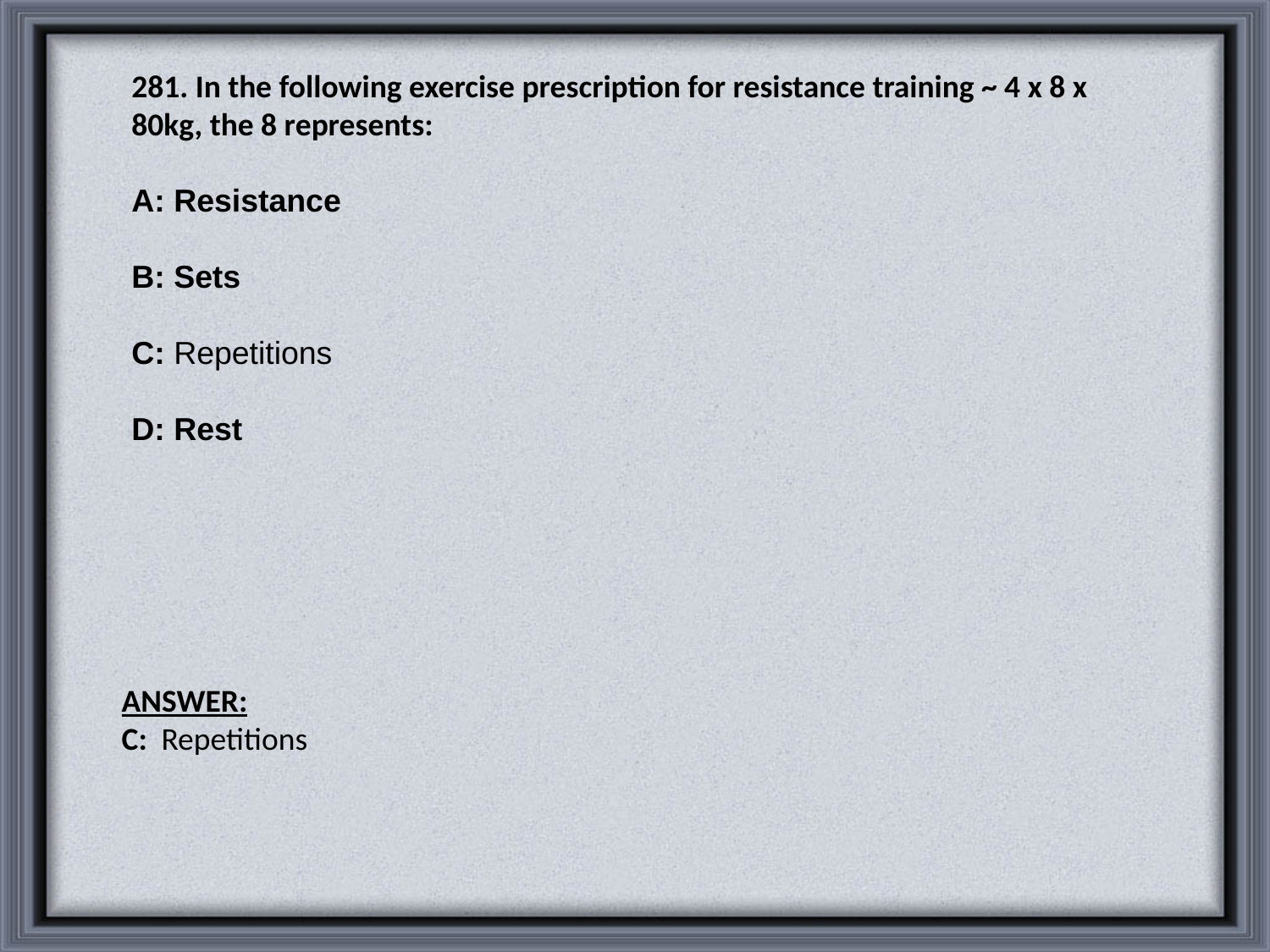

281. In the following exercise prescription for resistance training ~ 4 x 8 x 80kg, the 8 represents:

A: Resistance

B: Sets

C: Repetitions

D: Rest

ANSWER:
C:  Repetitions